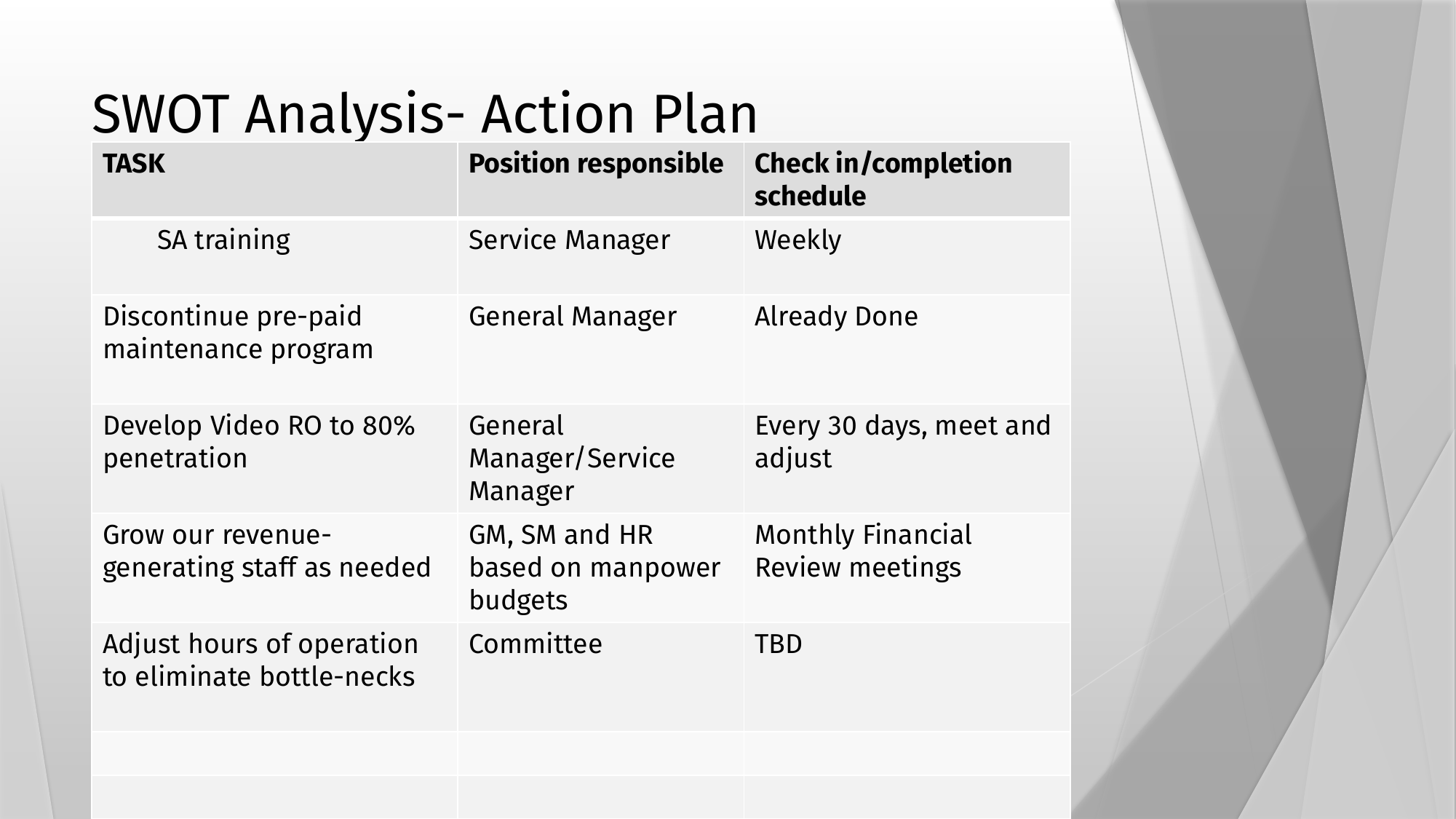

# SWOT Analysis- Action Plan
| TASK | Position responsible | Check in/completion schedule |
| --- | --- | --- |
| SA training | Service Manager | Weekly |
| Discontinue pre-paid maintenance program | General Manager | Already Done |
| Develop Video RO to 80% penetration | General Manager/Service Manager | Every 30 days, meet and adjust |
| Grow our revenue-generating staff as needed | GM, SM and HR based on manpower budgets | Monthly Financial Review meetings |
| Adjust hours of operation to eliminate bottle-necks | Committee | TBD |
|  |  |  |
|  |  |  |
Action Plan